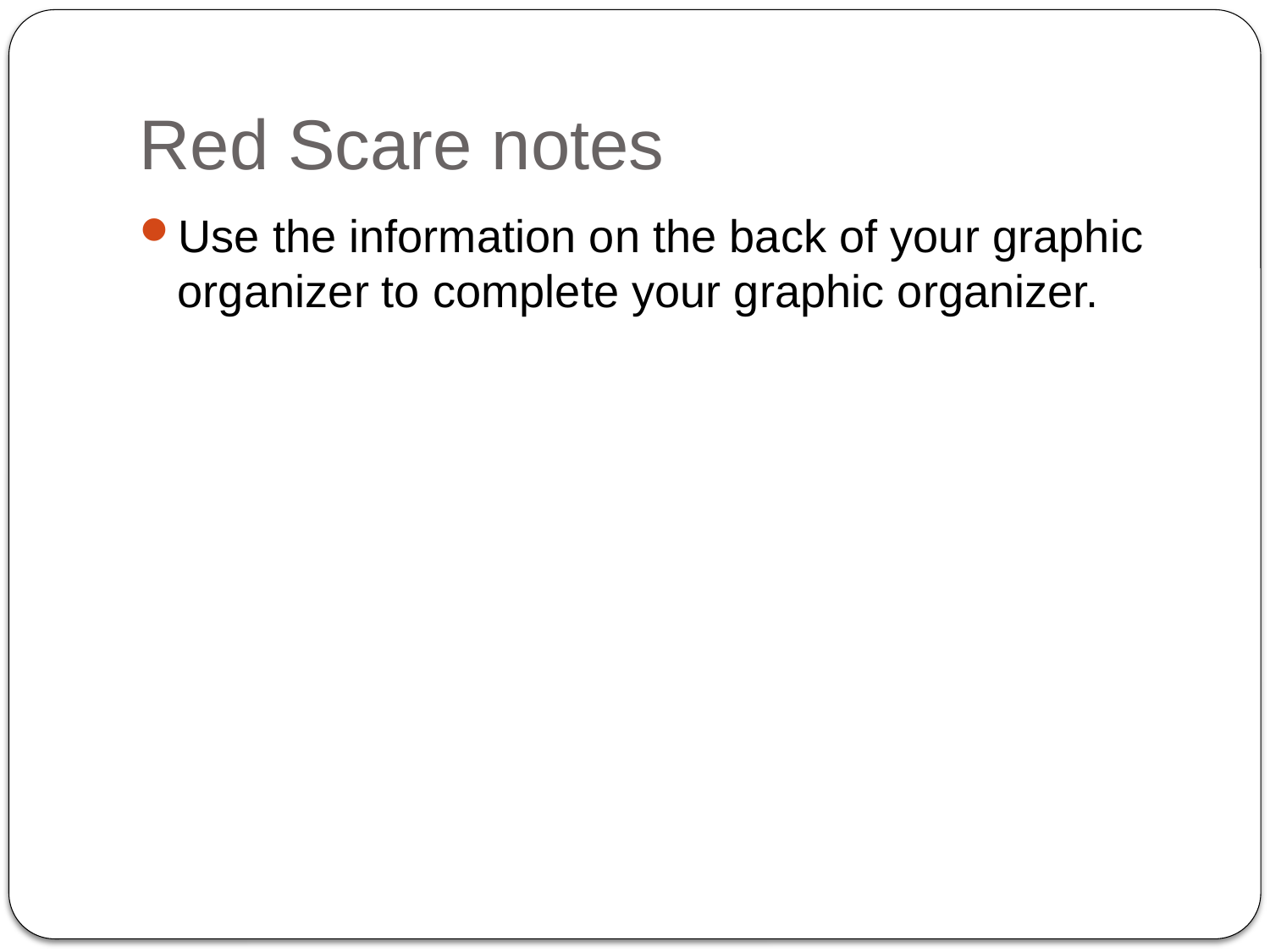

# Red Scare notes
Use the information on the back of your graphic organizer to complete your graphic organizer.